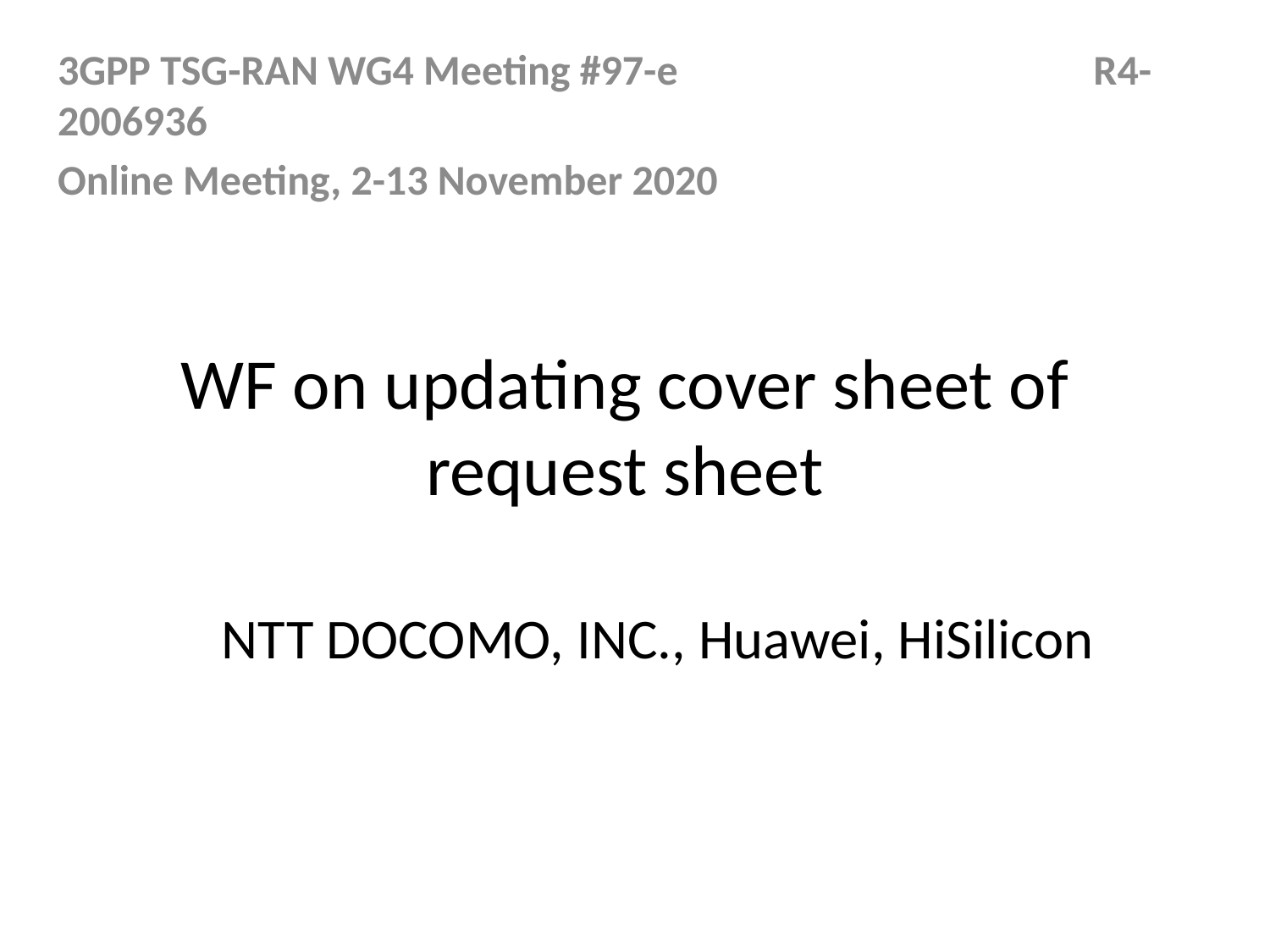

3GPP TSG-RAN WG4 Meeting #97-e    	　　　　　　 R4-2006936
Online Meeting, 2-13 November 2020
# WF on updating cover sheet of request sheet
NTT DOCOMO, INC., Huawei, HiSilicon